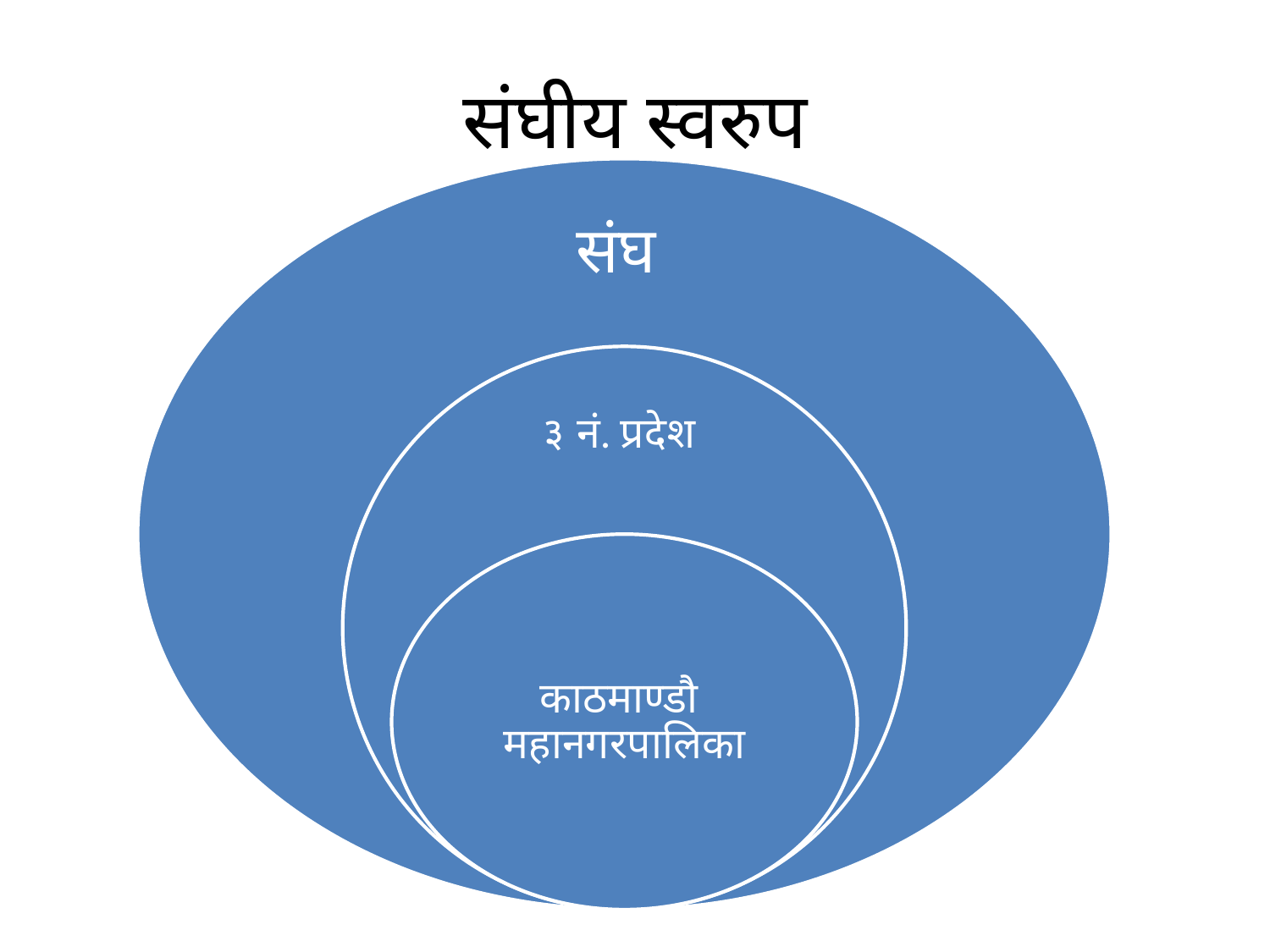

# संघीय स्वरुप
संघ
३ नं. प्रदेश
काठमाण्डौ  महानगरपालिका